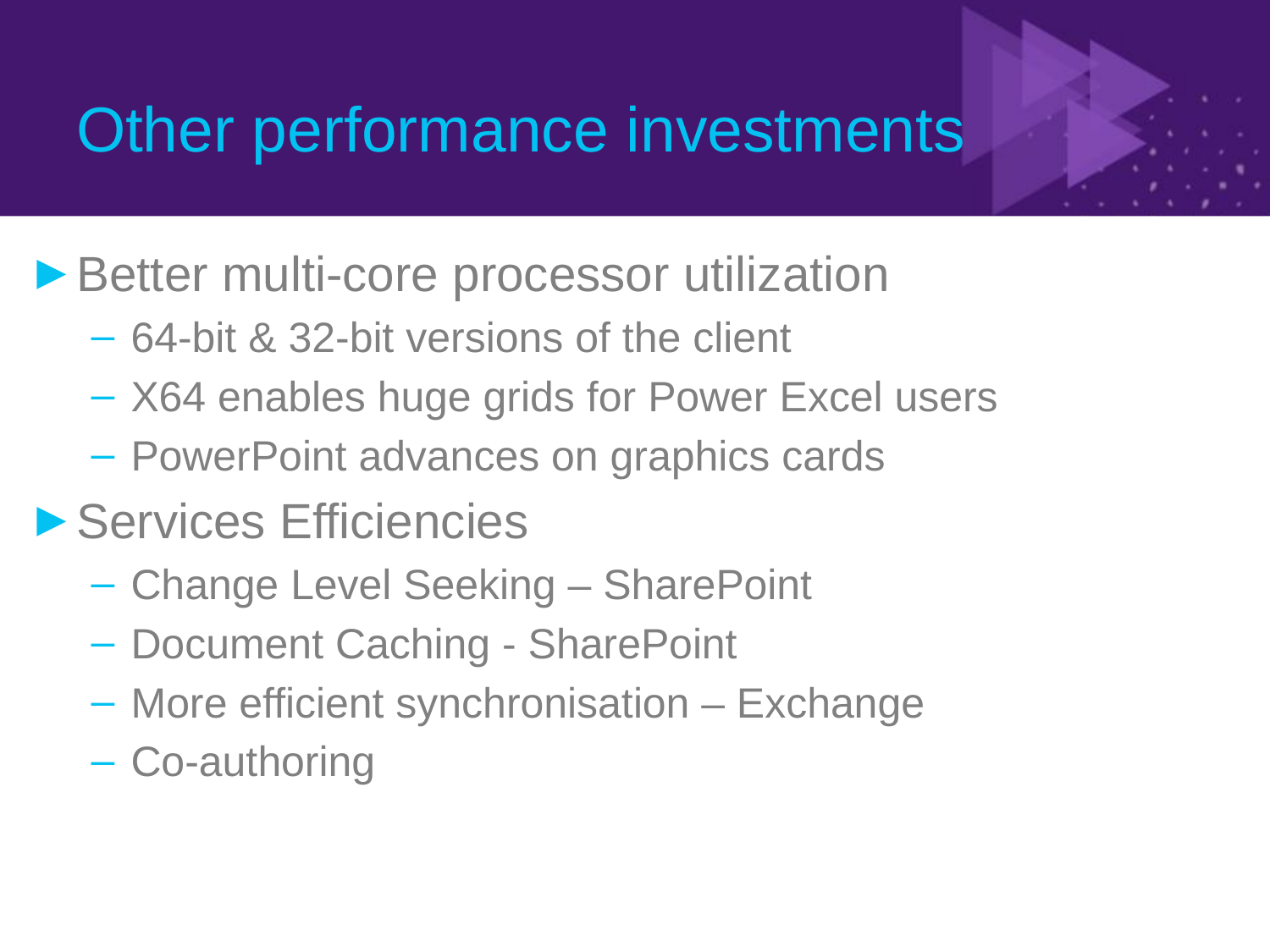

# Other performance investments
Better multi-core processor utilization
64-bit & 32-bit versions of the client
X64 enables huge grids for Power Excel users
PowerPoint advances on graphics cards
Services Efficiencies
Change Level Seeking – SharePoint
Document Caching - SharePoint
More efficient synchronisation – Exchange
Co-authoring